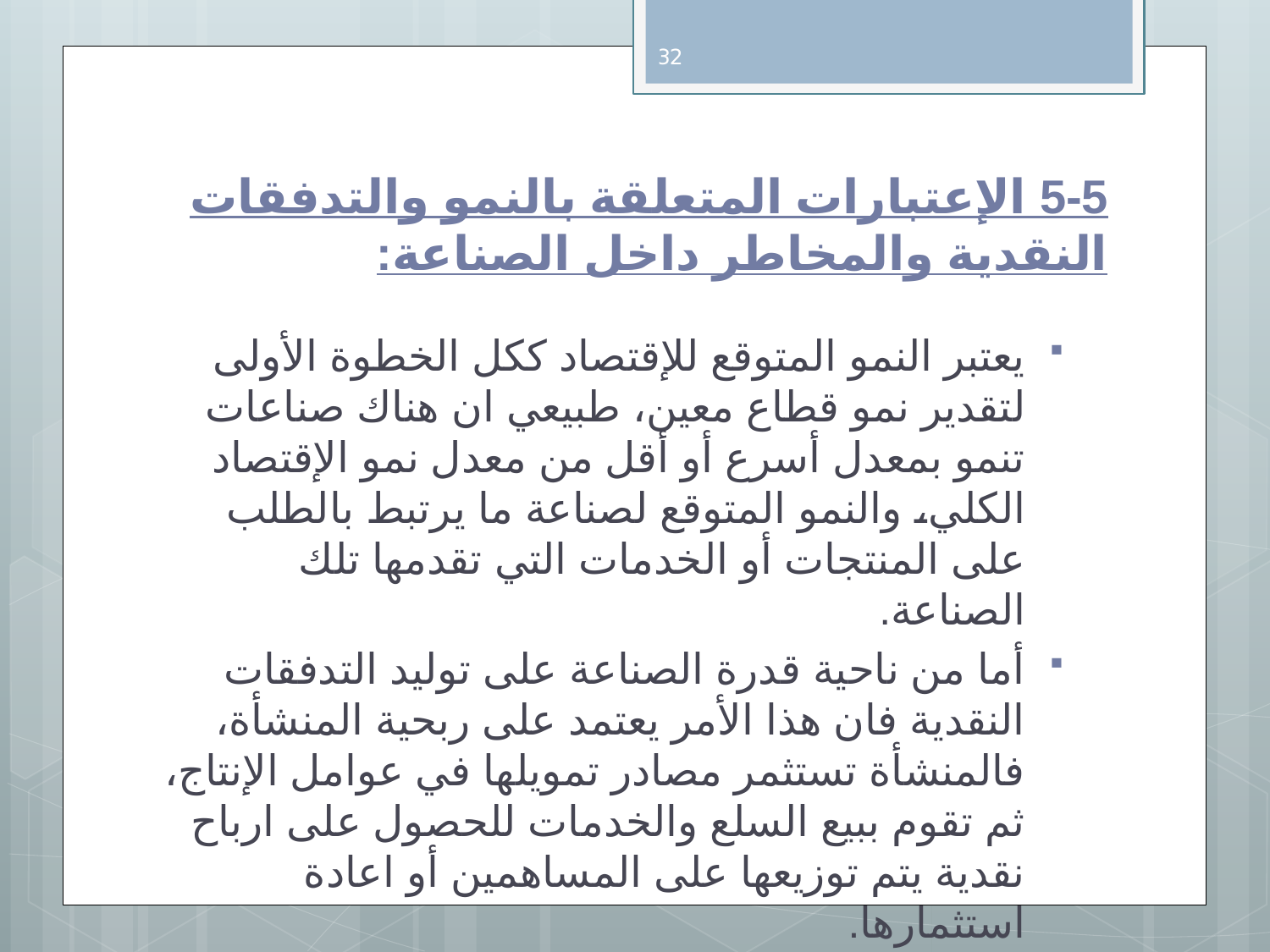

32
# 5-5 الإعتبارات المتعلقة بالنمو والتدفقات النقدية والمخاطر داخل الصناعة:
يعتبر النمو المتوقع للإقتصاد ككل الخطوة الأولى لتقدير نمو قطاع معين، طبيعي ان هناك صناعات تنمو بمعدل أسرع أو أقل من معدل نمو الإقتصاد الكلي، والنمو المتوقع لصناعة ما يرتبط بالطلب على المنتجات أو الخدمات التي تقدمها تلك الصناعة.
أما من ناحية قدرة الصناعة على توليد التدفقات النقدية فان هذا الأمر يعتمد على ربحية المنشأة، فالمنشأة تستثمر مصادر تمويلها في عوامل الإنتاج، ثم تقوم ببيع السلع والخدمات للحصول على ارباح نقدية يتم توزيعها على المساهمين أو اعادة استثمارها.